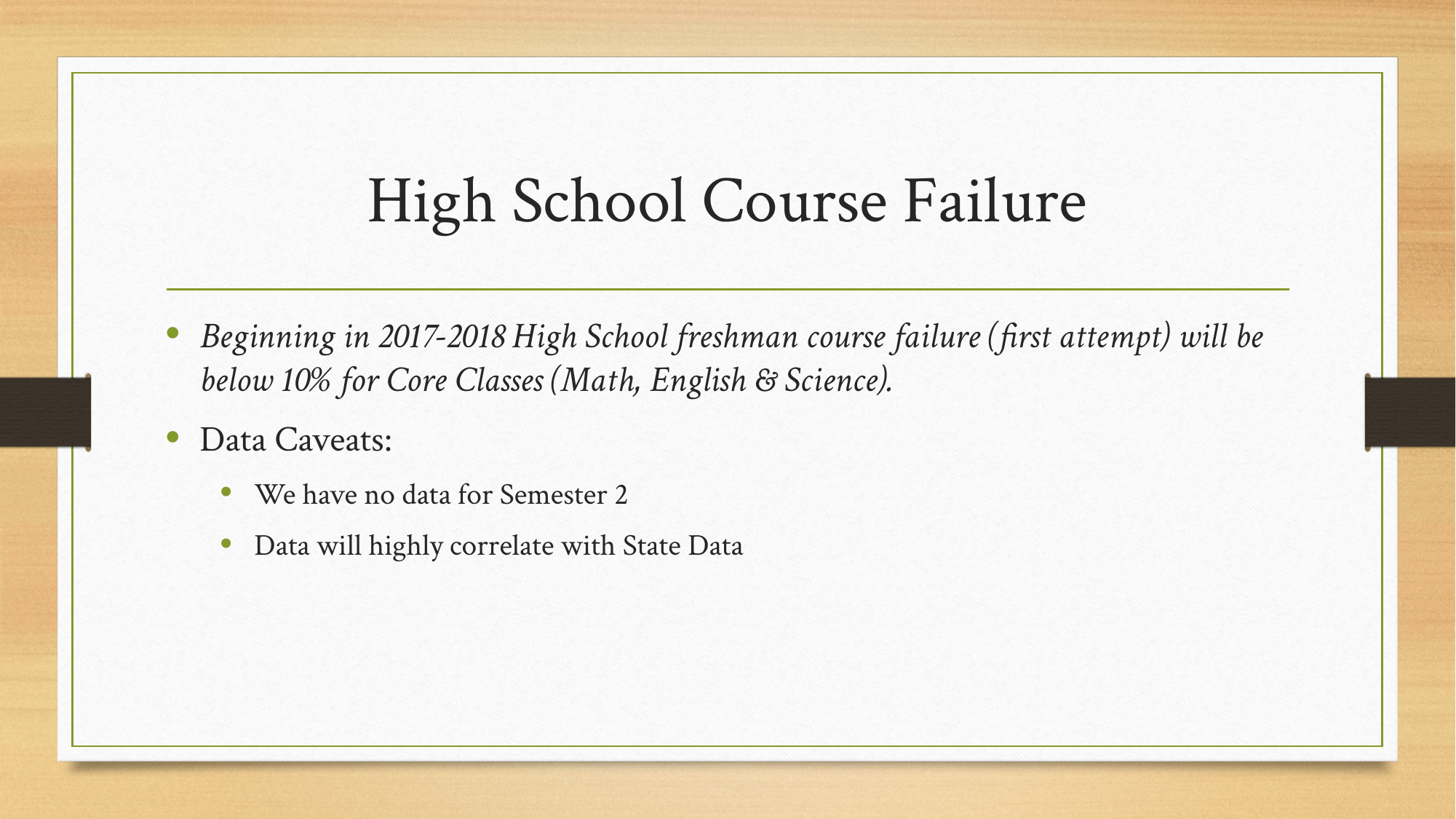

# High School Course Failure
Beginning in 2017-2018 High School freshman course failure (first attempt) will be below 10% for Core Classes (Math, English & Science).
Data Caveats:
We have no data for Semester 2
Data will highly correlate with State Data